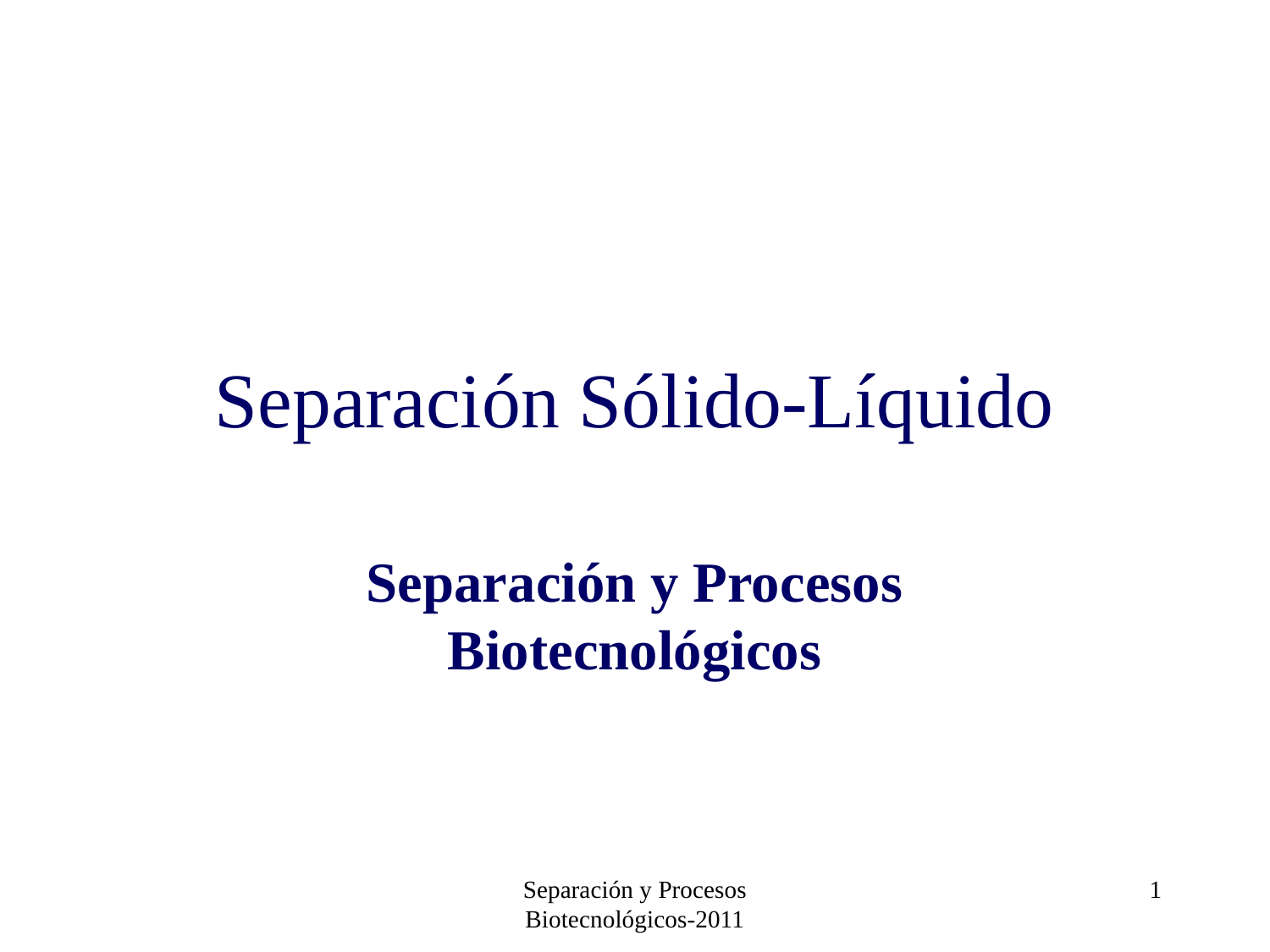

# Separación Sólido-Líquido
Separación y Procesos Biotecnológicos
Separación y Procesos Biotecnológicos-2011
1